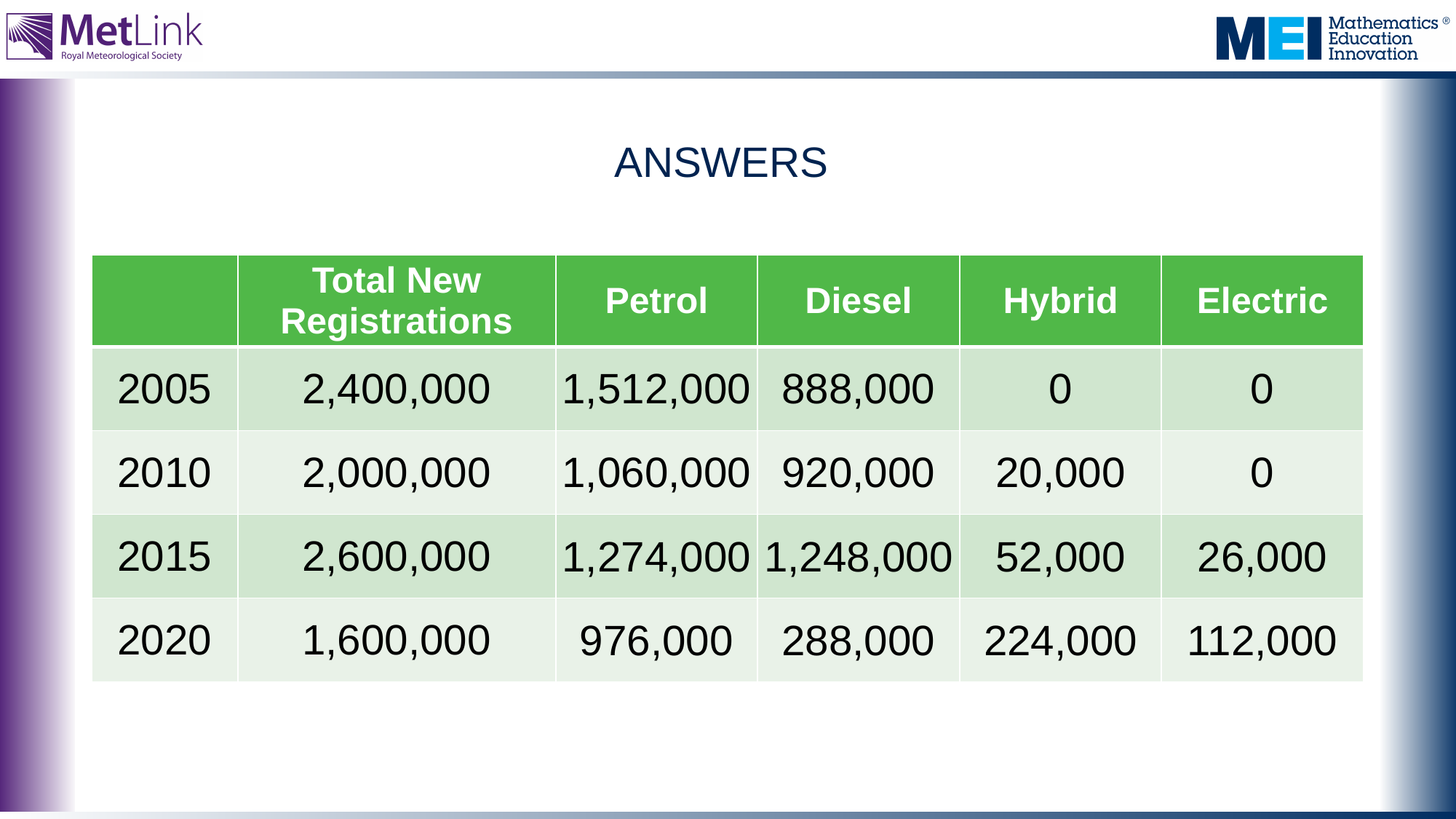

ANSWERS
|  | Total New Registrations | Petrol | Diesel | Hybrid | Electric |
| --- | --- | --- | --- | --- | --- |
| 2005 | 2,400,000 | 1,512,000 | 888,000 | 0 | 0 |
| 2010 | 2,000,000 | 1,060,000 | 920,000 | 20,000 | 0 |
| 2015 | 2,600,000 | 1,274,000 | 1,248,000 | 52,000 | 26,000 |
| 2020 | 1,600,000 | 976,000 | 288,000 | 224,000 | 112,000 |